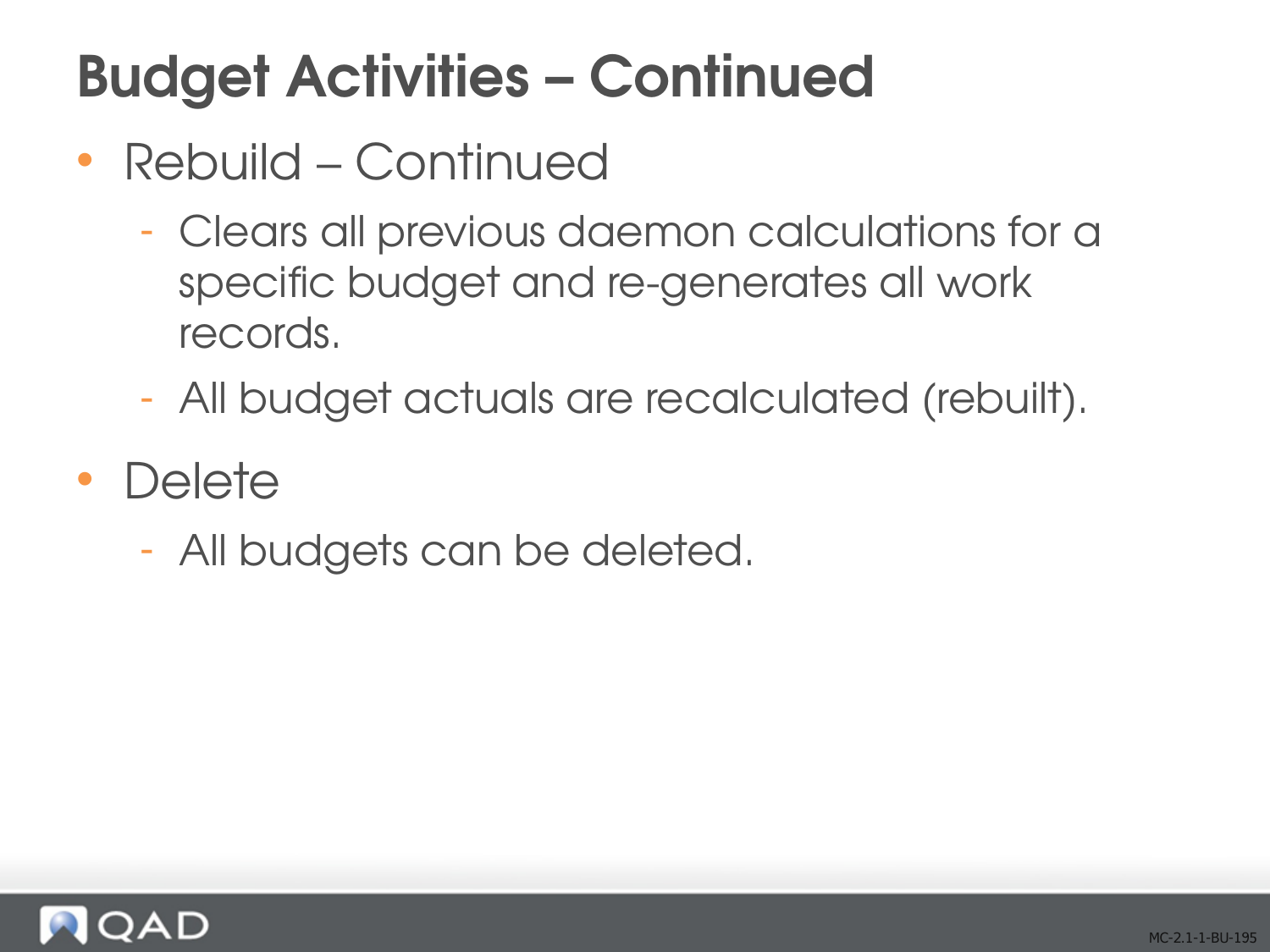

# Budget Activities – Continued
Rebuild – Continued
Clears all previous daemon calculations for a specific budget and re-generates all work records.
All budget actuals are recalculated (rebuilt).
Delete
All budgets can be deleted.

MC-2.1-1-BU-195